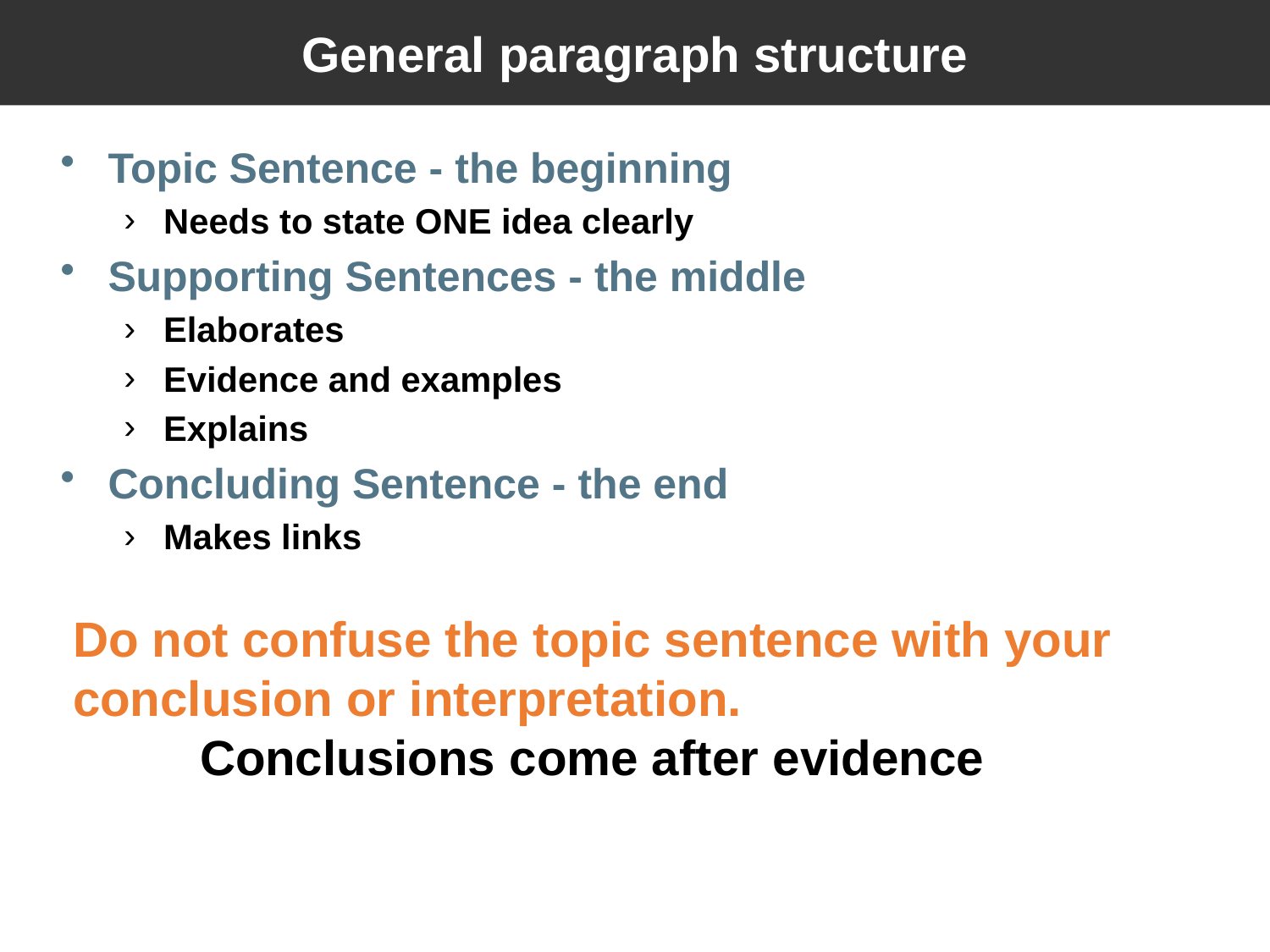

# General paragraph structure
Topic Sentence - the beginning
Needs to state ONE idea clearly
Supporting Sentences - the middle
Elaborates
Evidence and examples
Explains
Concluding Sentence - the end
Makes links
Do not confuse the topic sentence with your conclusion or interpretation.
	Conclusions come after evidence